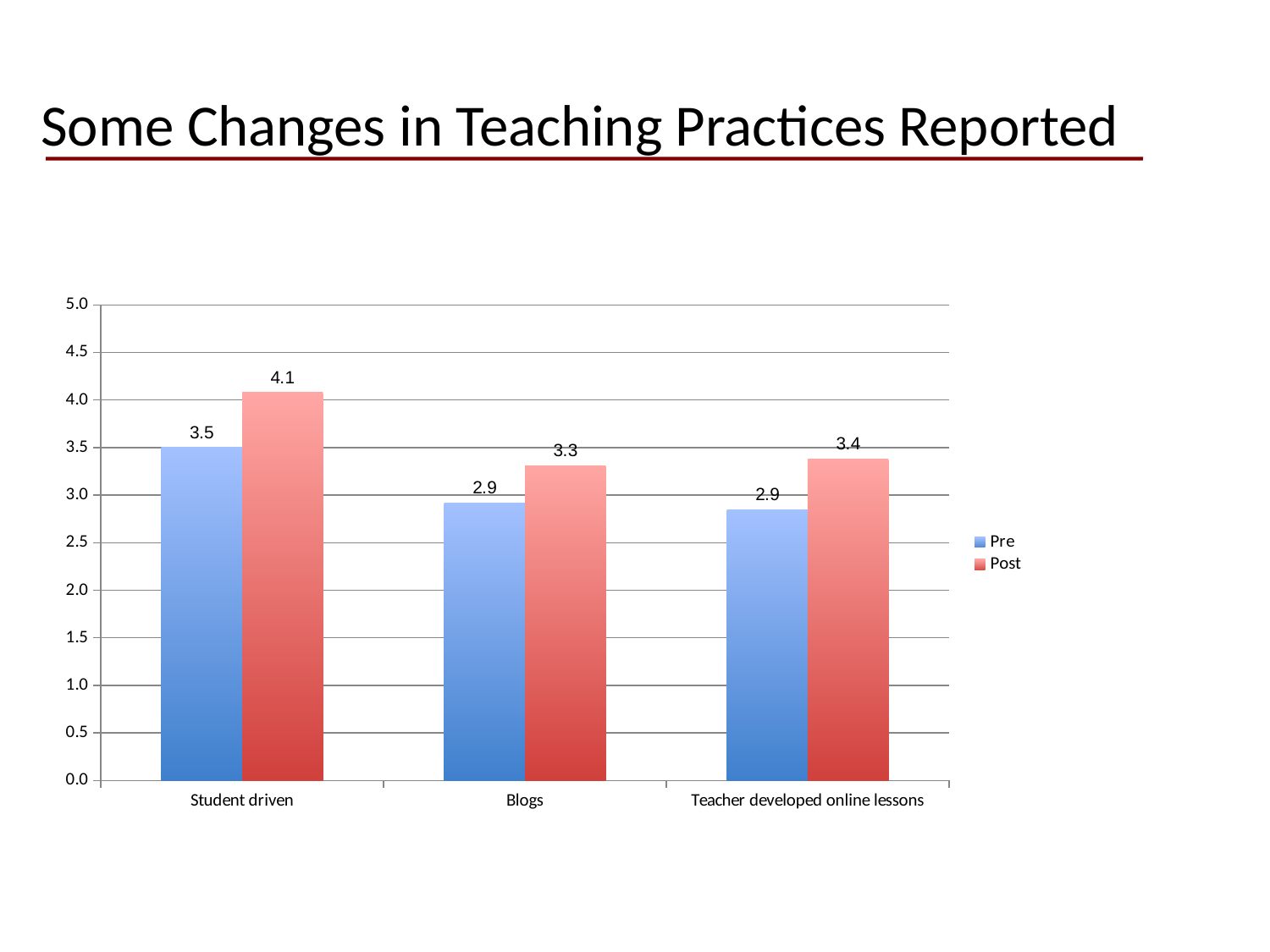

Some Changes in Teaching Practices Reported

### Chart

| Category | Pre | Post |
|---|---|---|
| Student driven | 3.5 | 4.08 |
| Blogs | 2.92 | 3.31 |
| Teacher developed online lessons | 2.85 | 3.38 |